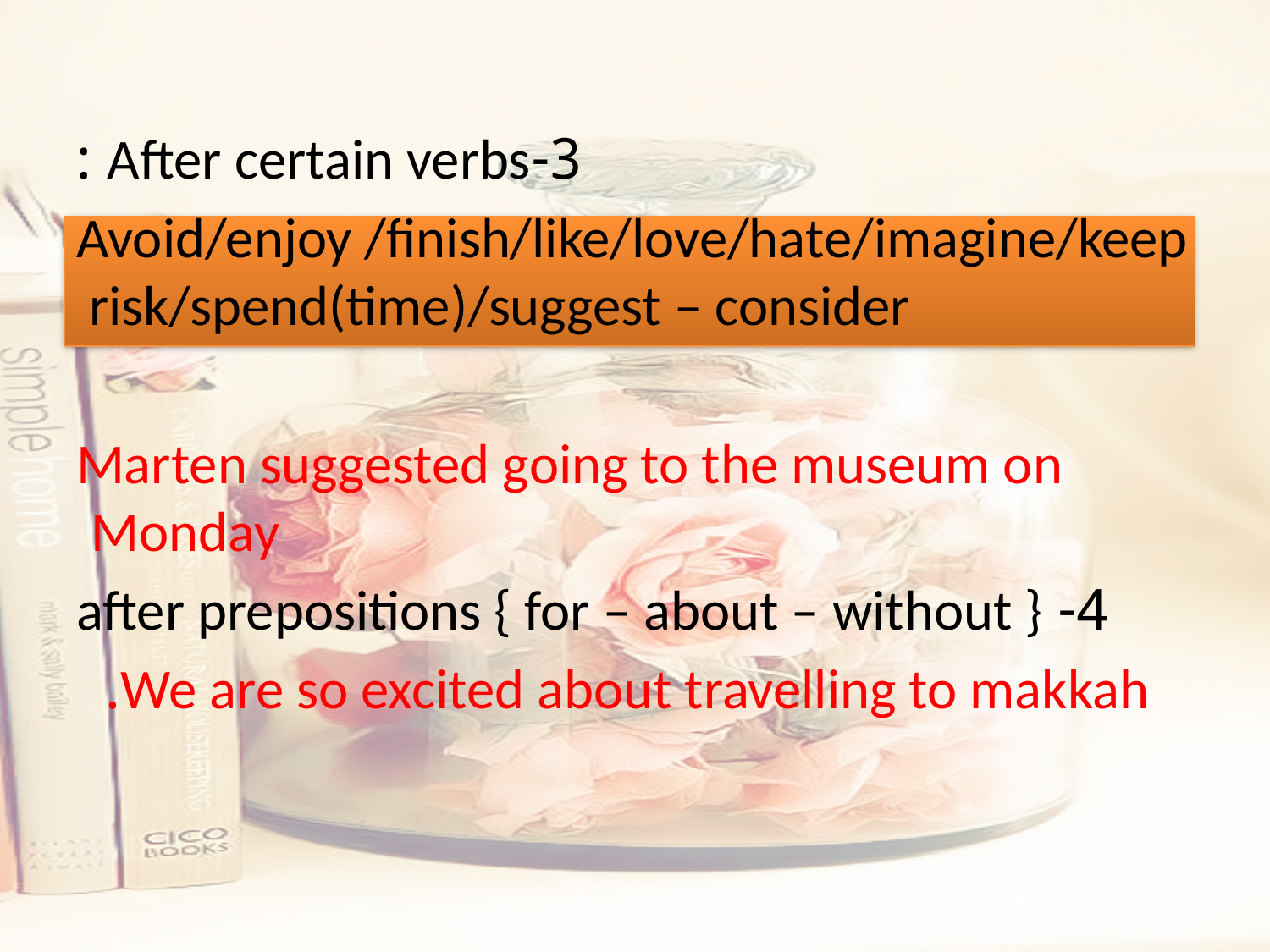

3-After certain verbs :
Avoid/enjoy /finish/like/love/hate/imagine/keep  risk/spend(time)/suggest – consider

Marten suggested going to the museum on Monday
4- after prepositions { for – about – without }
We are so excited about travelling to makkah.